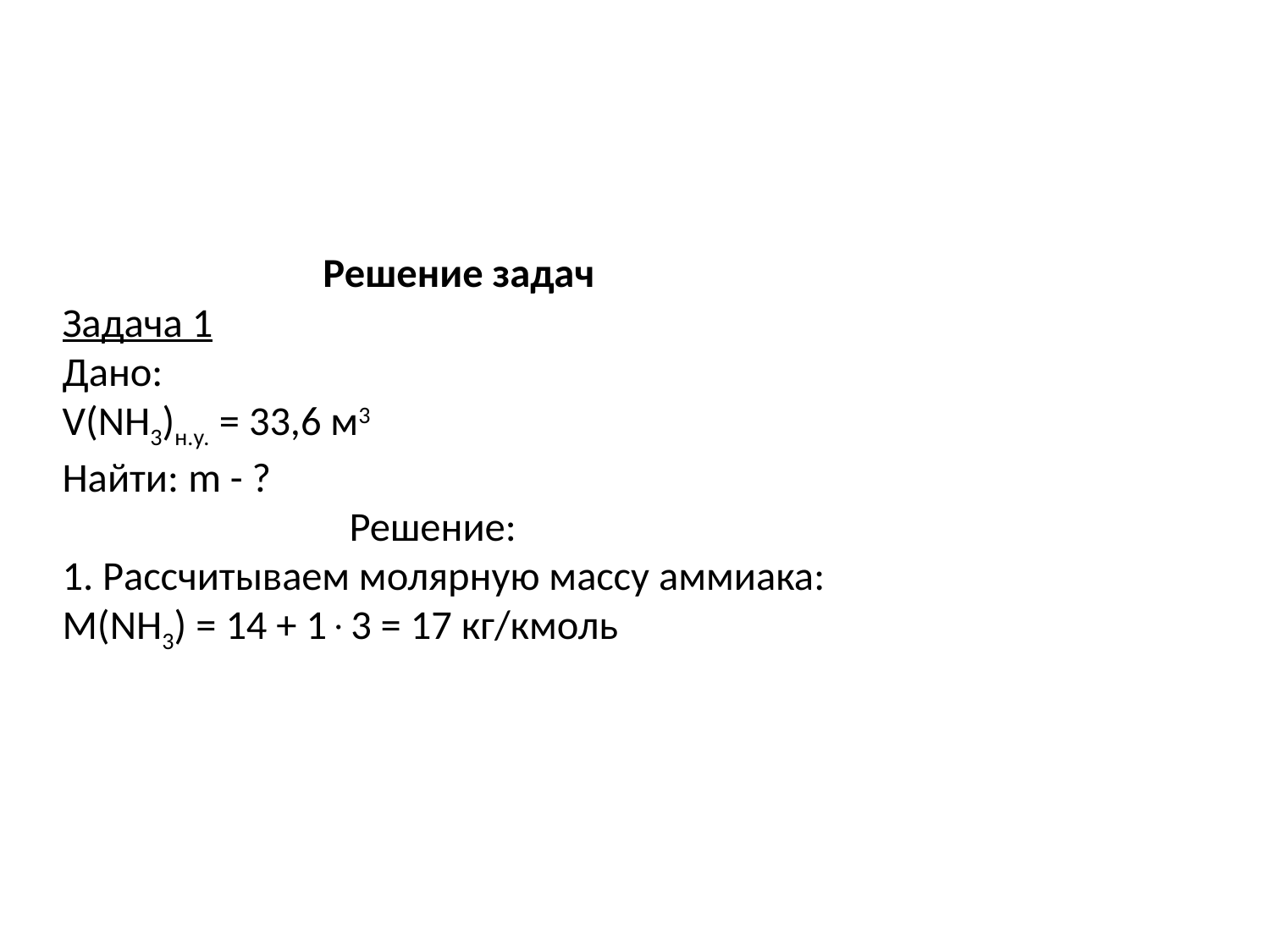

# Решение задач Задача 1 Дано: V(NH3)н.у. = 33,6 м3 Найти: m - ? Решение: 1. Рассчитываем молярную массу аммиака: М(NH3) = 14 + 1⋅3 = 17 кг/кмоль